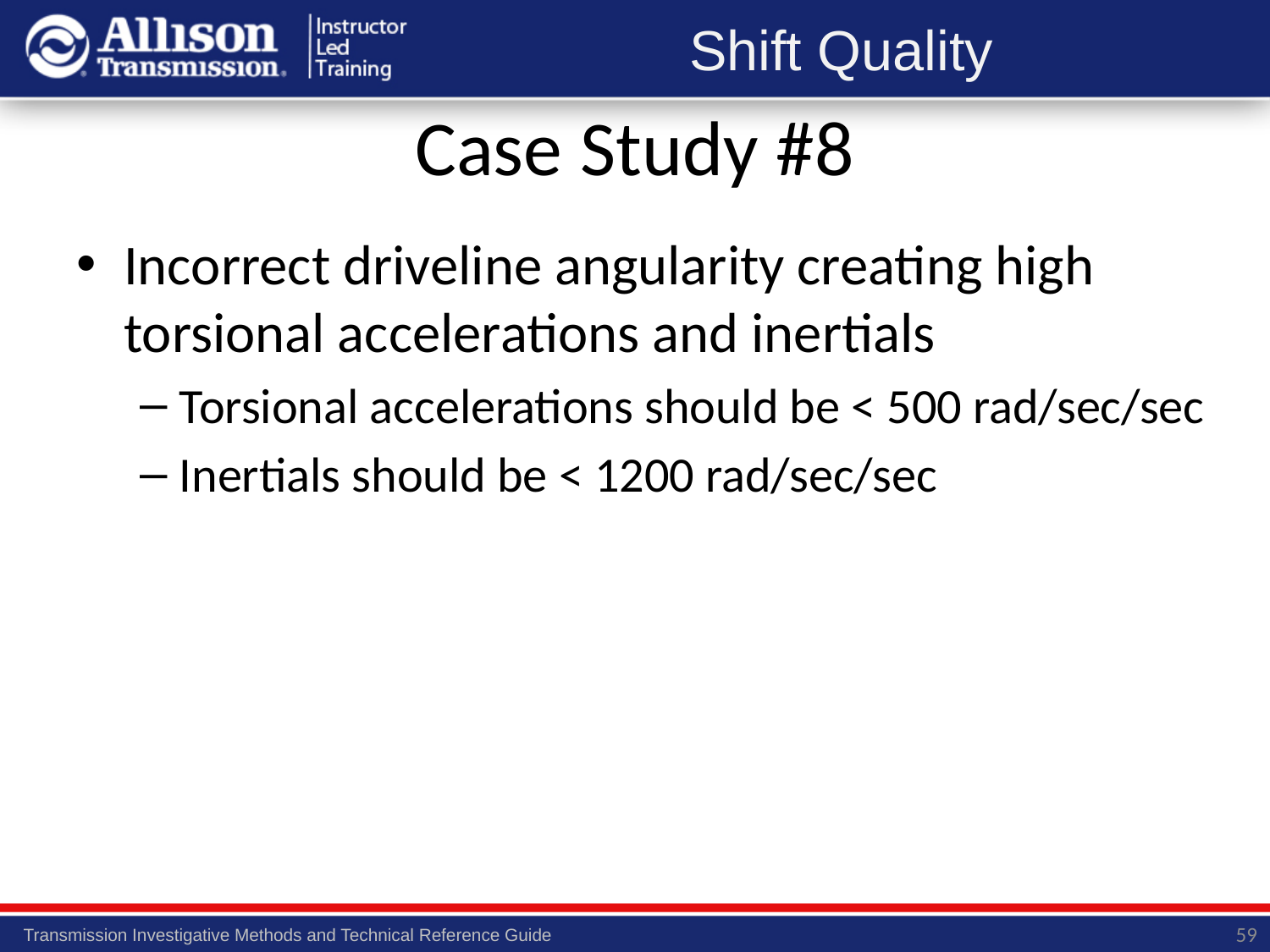

# Case Study #8
Incorrect driveline angularity creating high torsional accelerations and inertials
Torsional accelerations should be < 500 rad/sec/sec
Inertials should be < 1200 rad/sec/sec
59